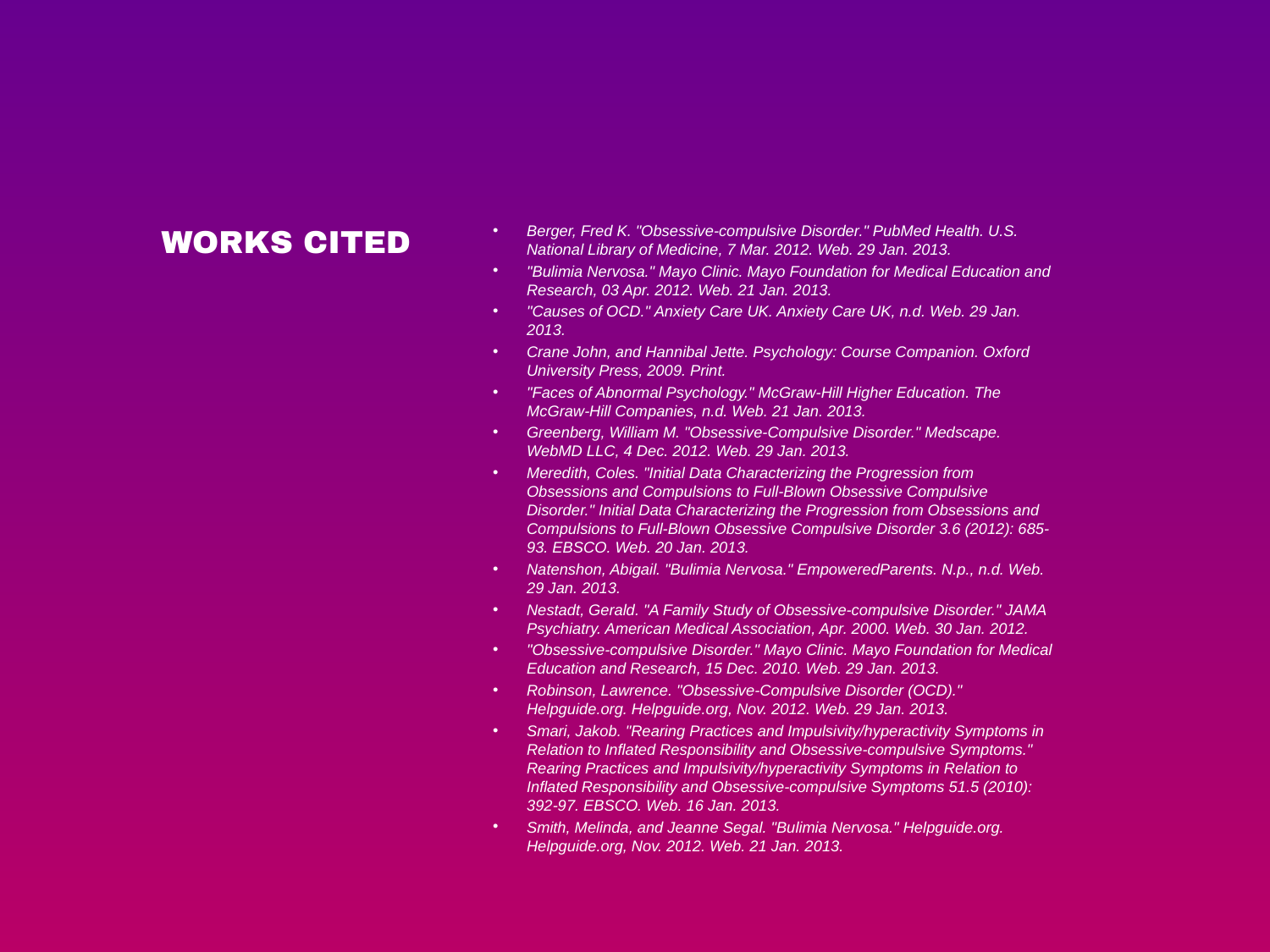

Berger, Fred K. "Obsessive-compulsive Disorder." PubMed Health. U.S. National Library of Medicine, 7 Mar. 2012. Web. 29 Jan. 2013.
"Bulimia Nervosa." Mayo Clinic. Mayo Foundation for Medical Education and Research, 03 Apr. 2012. Web. 21 Jan. 2013.
"Causes of OCD." Anxiety Care UK. Anxiety Care UK, n.d. Web. 29 Jan. 2013.
Crane John, and Hannibal Jette. Psychology: Course Companion. Oxford University Press, 2009. Print.
"Faces of Abnormal Psychology." McGraw-Hill Higher Education. The McGraw-Hill Companies, n.d. Web. 21 Jan. 2013.
Greenberg, William M. "Obsessive-Compulsive Disorder." Medscape. WebMD LLC, 4 Dec. 2012. Web. 29 Jan. 2013.
Meredith, Coles. "Initial Data Characterizing the Progression from Obsessions and Compulsions to Full-Blown Obsessive Compulsive Disorder." Initial Data Characterizing the Progression from Obsessions and Compulsions to Full-Blown Obsessive Compulsive Disorder 3.6 (2012): 685-93. EBSCO. Web. 20 Jan. 2013.
Natenshon, Abigail. "Bulimia Nervosa." EmpoweredParents. N.p., n.d. Web. 29 Jan. 2013.
Nestadt, Gerald. "A Family Study of Obsessive-compulsive Disorder." JAMA Psychiatry. American Medical Association, Apr. 2000. Web. 30 Jan. 2012.
"Obsessive-compulsive Disorder." Mayo Clinic. Mayo Foundation for Medical Education and Research, 15 Dec. 2010. Web. 29 Jan. 2013.
Robinson, Lawrence. "Obsessive-Compulsive Disorder (OCD)." Helpguide.org. Helpguide.org, Nov. 2012. Web. 29 Jan. 2013.
Smari, Jakob. "Rearing Practices and Impulsivity/hyperactivity Symptoms in Relation to Inflated Responsibility and Obsessive-compulsive Symptoms." Rearing Practices and Impulsivity/hyperactivity Symptoms in Relation to Inflated Responsibility and Obsessive-compulsive Symptoms 51.5 (2010): 392-97. EBSCO. Web. 16 Jan. 2013.
Smith, Melinda, and Jeanne Segal. "Bulimia Nervosa." Helpguide.org. Helpguide.org, Nov. 2012. Web. 21 Jan. 2013.
# Works cited